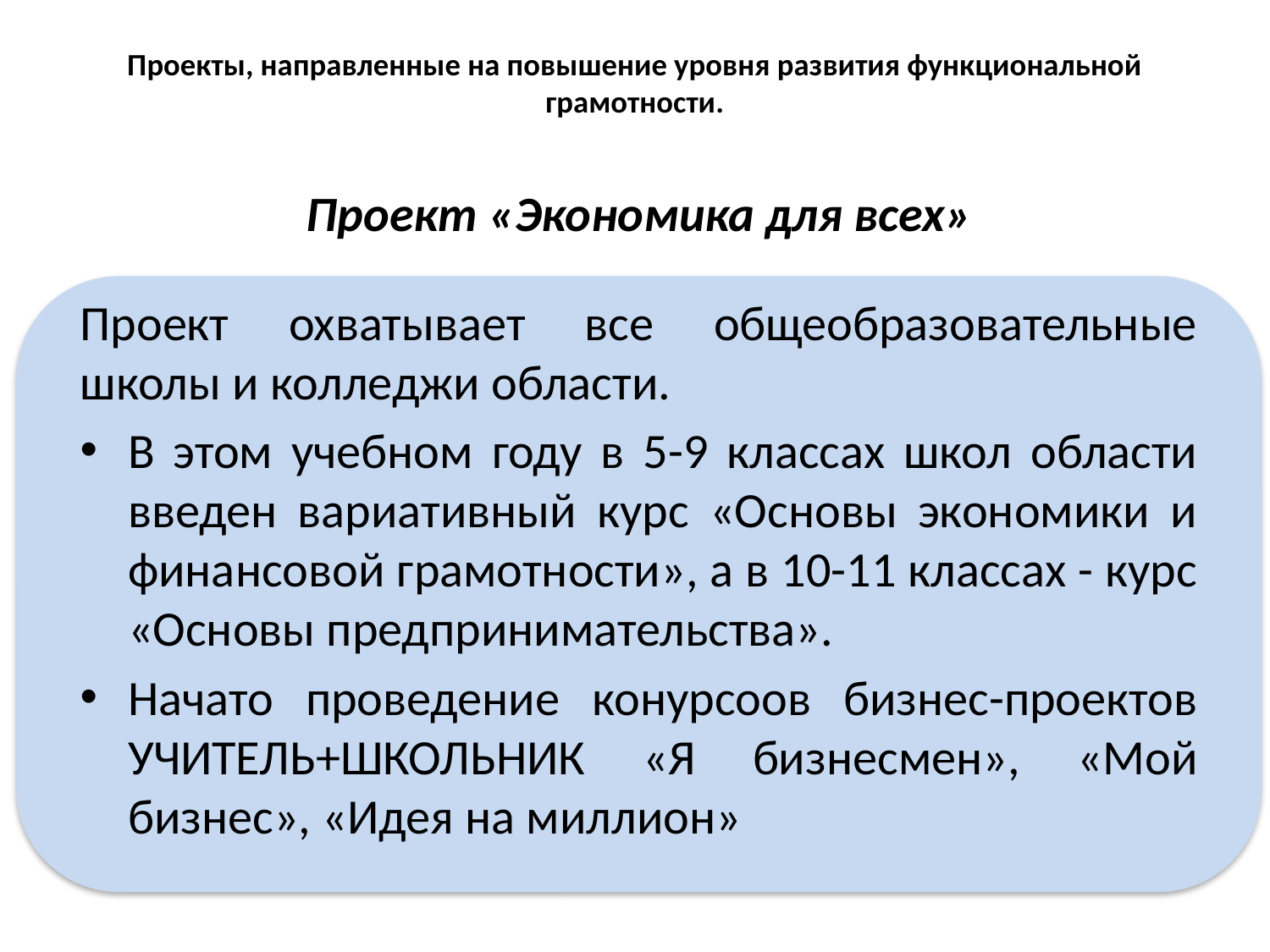

# Проекты, направленные на повышение уровня развития функциональной грамотности.
Проект «Экономика для всех»

Проект охватывает все общеобразовательные школы и колледжи области.
В этом учебном году в 5-9 классах школ области введен вариативный курс «Основы экономики и финансовой грамотности», а в 10-11 классах - курс «Основы предпринимательства».
Начато проведение конурсоов бизнес-проектов УЧИТЕЛЬ+ШКОЛЬНИК «Я бизнесмен», «Мой бизнес», «Идея на миллион»